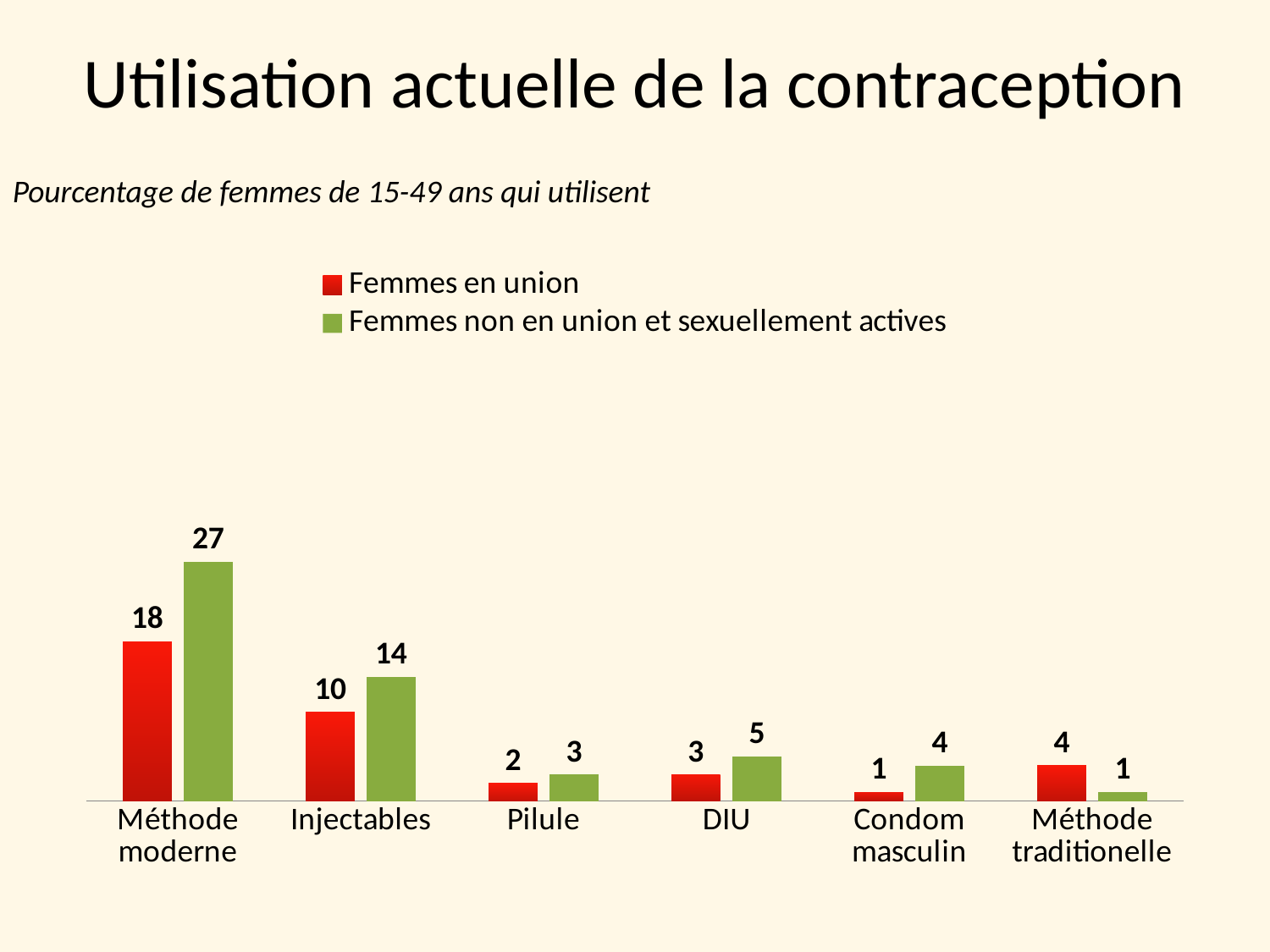

# Utilisation actuelle de la contraception
Pourcentage de femmes de 15-49 ans qui utilisent

### Chart

| Category | Femmes en union | Femmes non en union et sexuellement actives |
|---|---|---|
| Méthode moderne | 18.0 | 27.0 |
| Injectables | 10.0 | 14.0 |
| Pilule | 2.0 | 3.0 |
| DIU | 3.0 | 5.0 |
| Condom masculin | 1.0 | 4.0 |
| Méthode traditionelle | 4.0 | 1.0 |